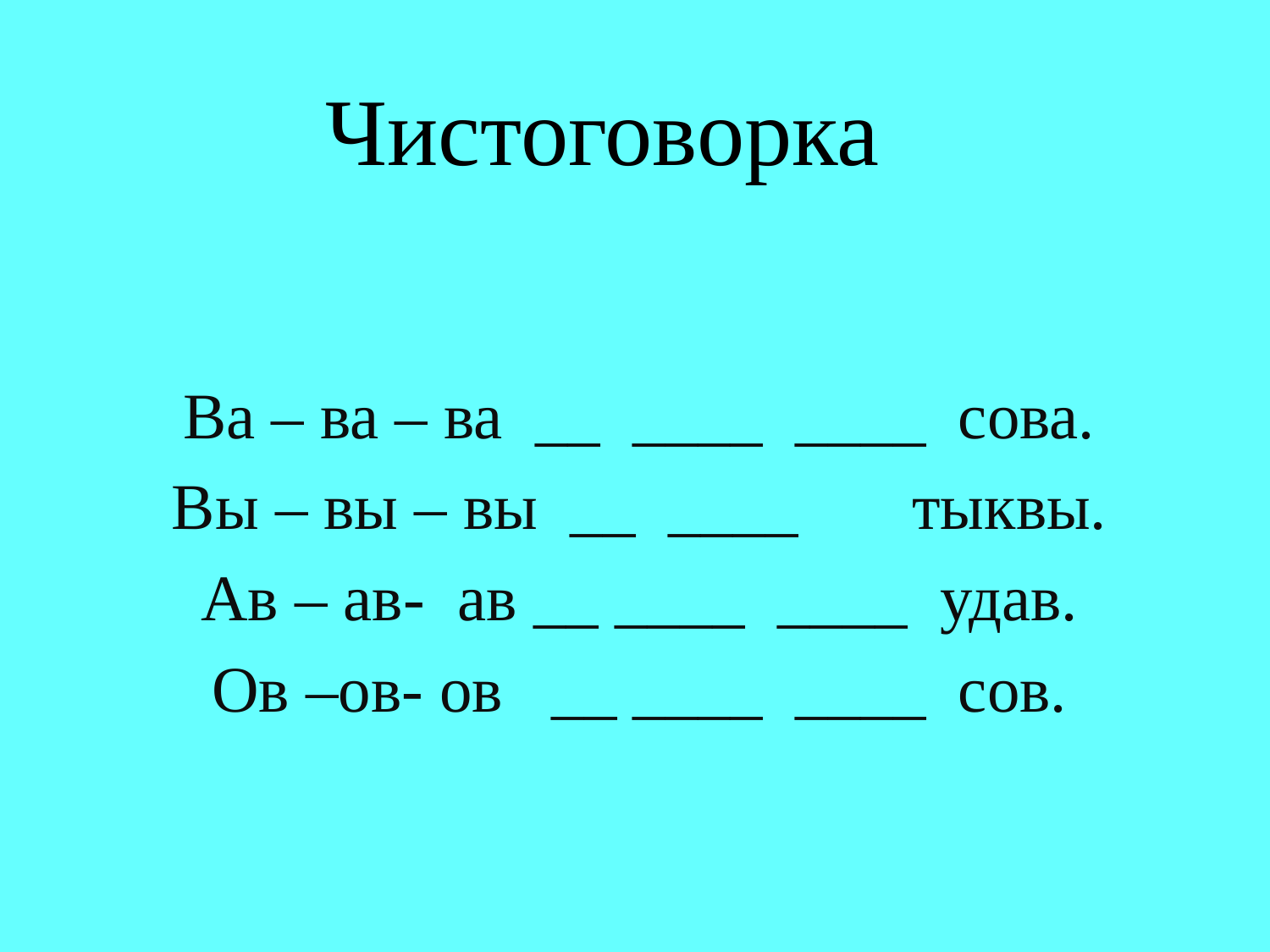

# Чистоговорка
Ва – ва – ва  __  ____  ____  сова.
Вы – вы – вы  __  ____       тыквы.
Ав – ав-  ав __ ____  ____  удав.
Ов –ов- ов   __ ____  ____  сов.